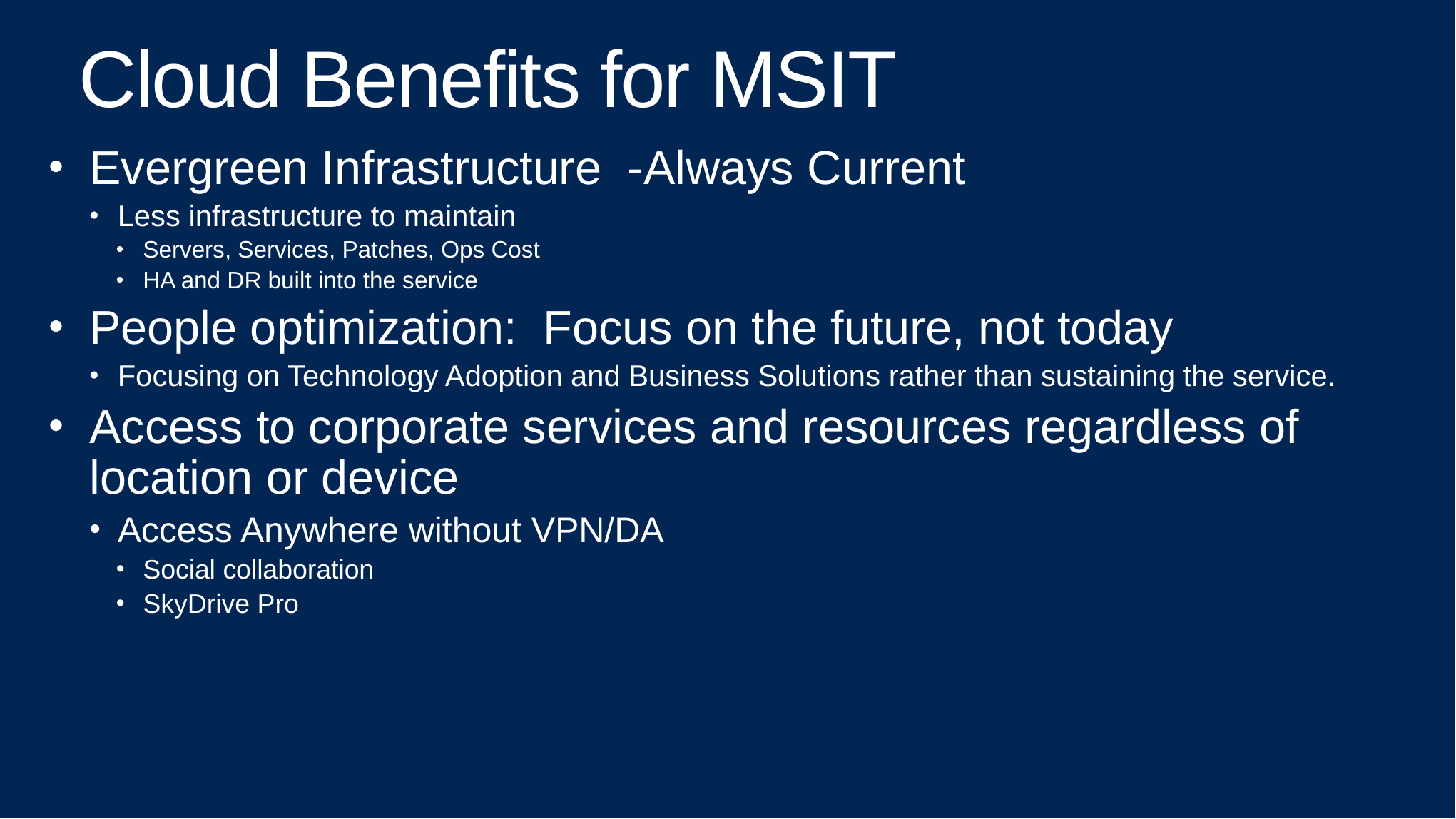

# Cloud Benefits for MSIT
Evergreen Infrastructure  -Always Current
Less infrastructure to maintain
Servers, Services, Patches, Ops Cost
HA and DR built into the service
People optimization:  Focus on the future, not today
Focusing on Technology Adoption and Business Solutions rather than sustaining the service.
Access to corporate services and resources regardless of location or device
Access Anywhere without VPN/DA
Social collaboration
SkyDrive Pro